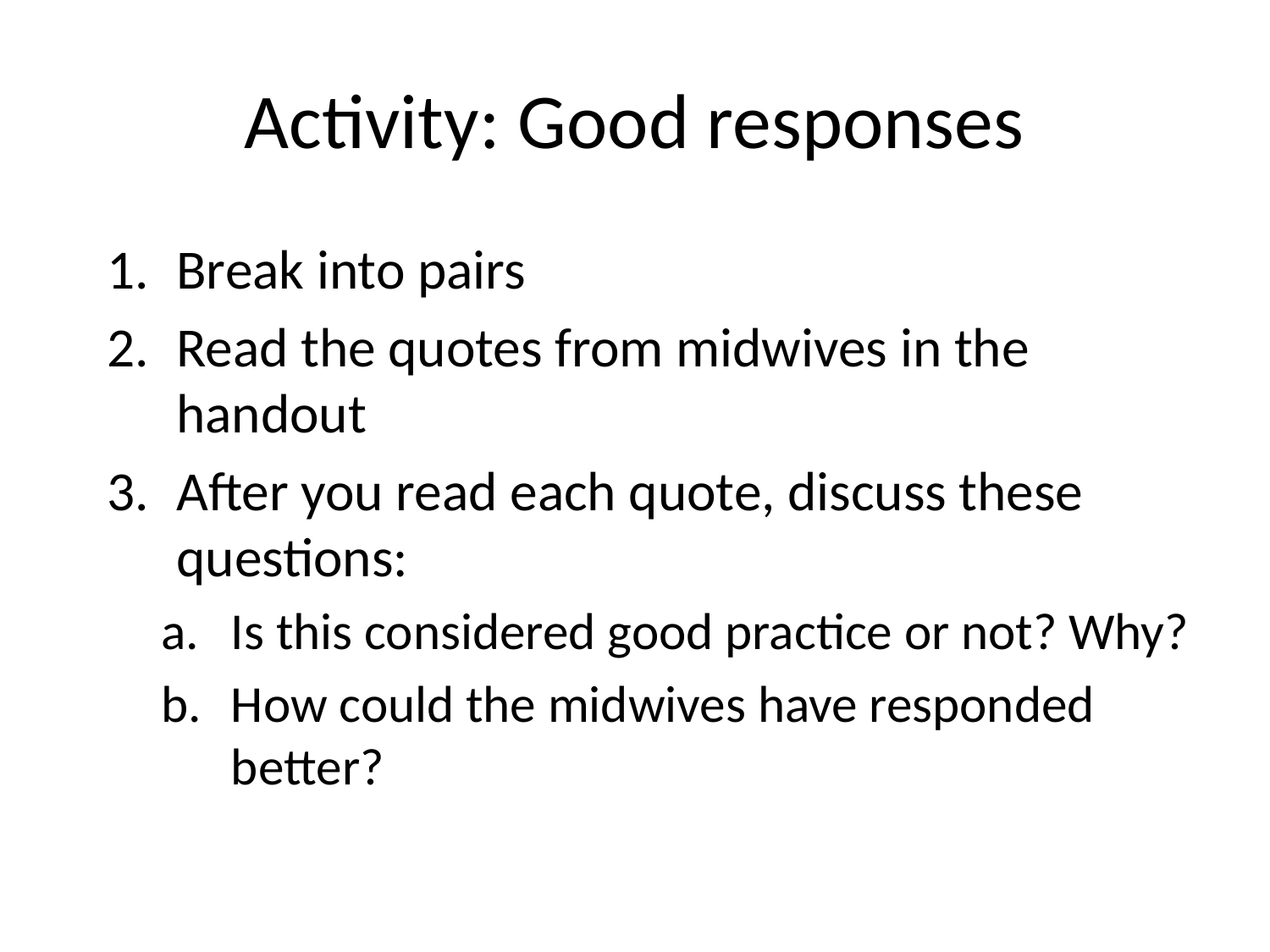

# Activity: Good responses
Break into pairs
Read the quotes from midwives in the handout
After you read each quote, discuss these questions:
Is this considered good practice or not? Why?
How could the midwives have responded better?